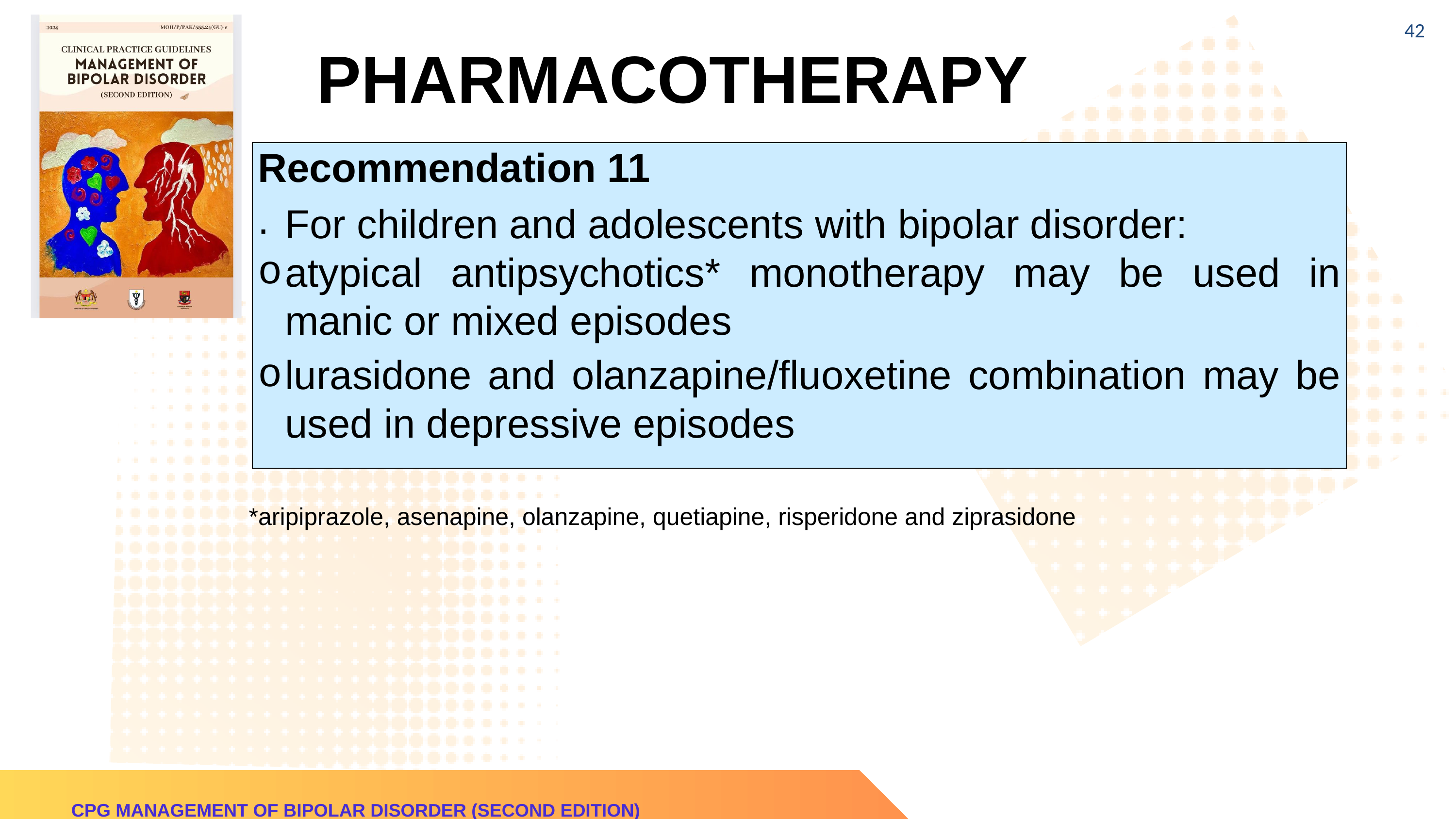

42
PHARMACOTHERAPY

| Recommendation 11 For children and adolescents with bipolar disorder: atypical antipsychotics\* monotherapy may be used in manic or mixed episodes lurasidone and olanzapine/fluoxetine combination may be used in depressive episodes |
| --- |

*aripiprazole, asenapine, olanzapine, quetiapine, risperidone and ziprasidone

CPG MANAGEMENT OF BIPOLAR DISORDER (SECOND EDITION)